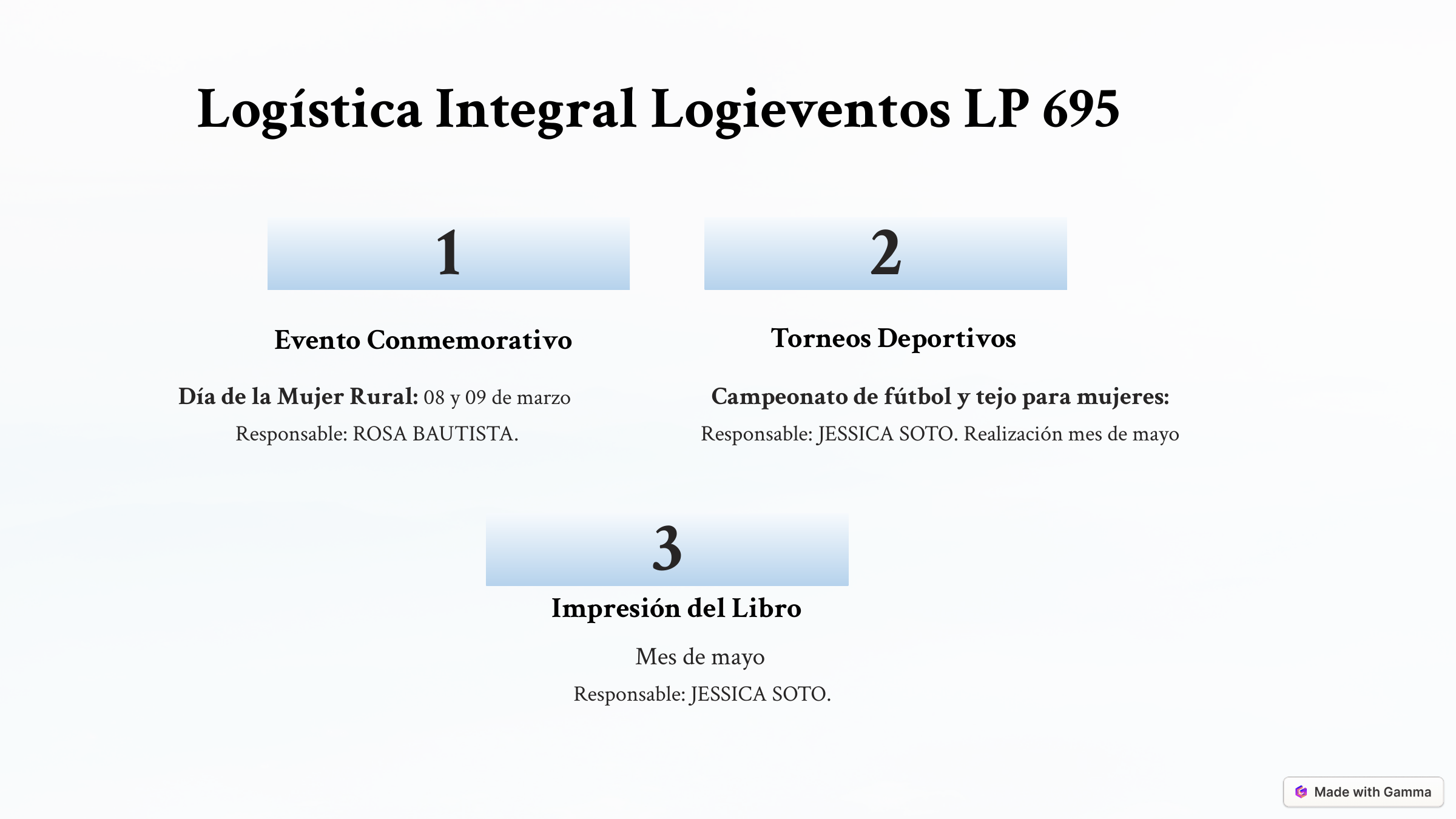

Logística Integral Logieventos LP 695
1
2
Torneos Deportivos
Evento Conmemorativo
Día de la Mujer Rural: 08 y 09 de marzo
Responsable: ROSA BAUTISTA.
Campeonato de fútbol y tejo para mujeres:
 Responsable: JESSICA SOTO. Realización mes de mayo

3
Impresión del Libro
Mes de mayo
 Responsable: JESSICA SOTO.